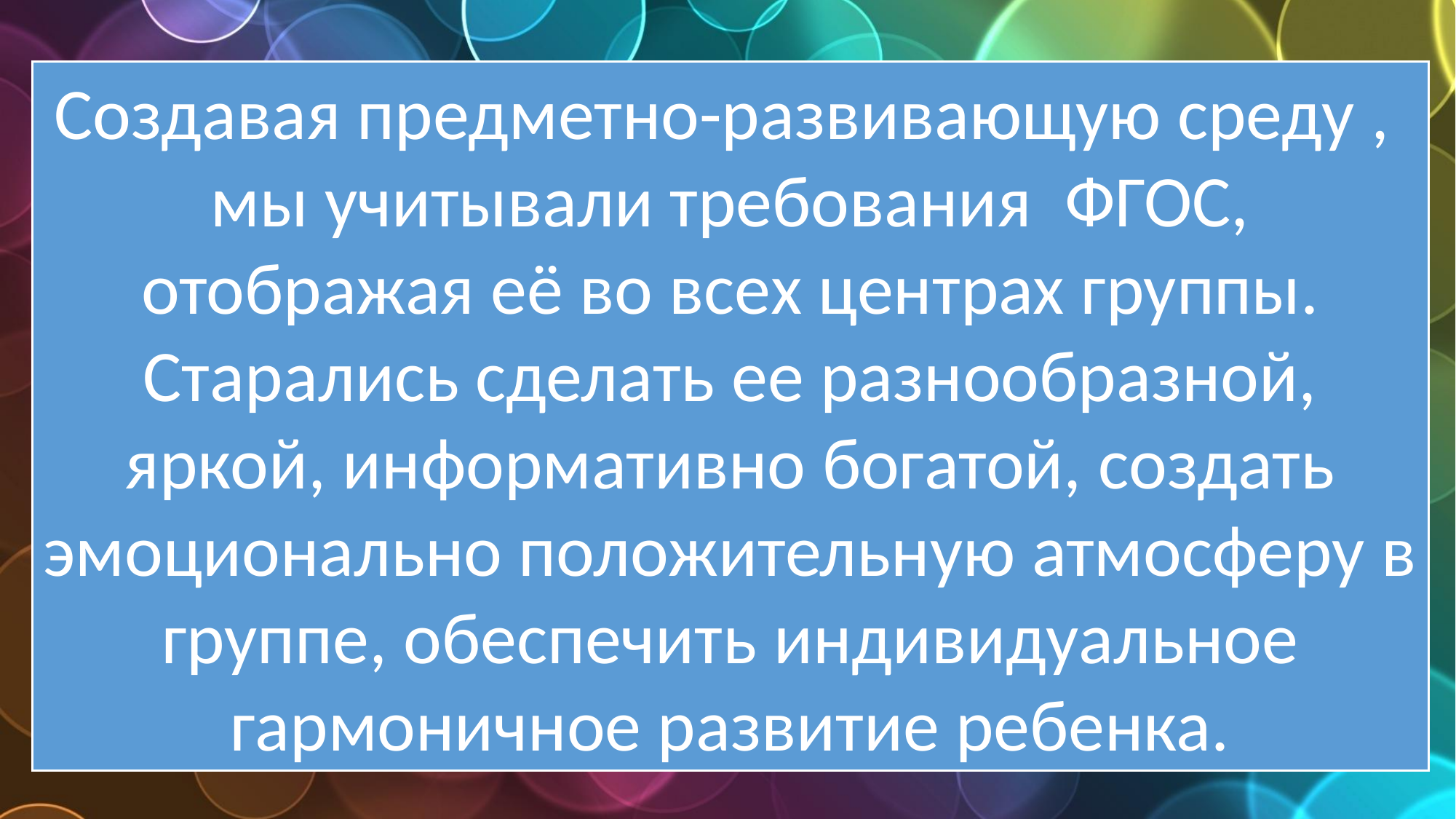

Создавая предметно-развивающую среду ,  мы учитывали требования  ФГОС, отображая её во всех центрах группы. Старались сделать ее разнообразной, яркой, информативно богатой, создать эмоционально положительную атмосферу в группе, обеспечить индивидуальное гармоничное развитие ребенка.